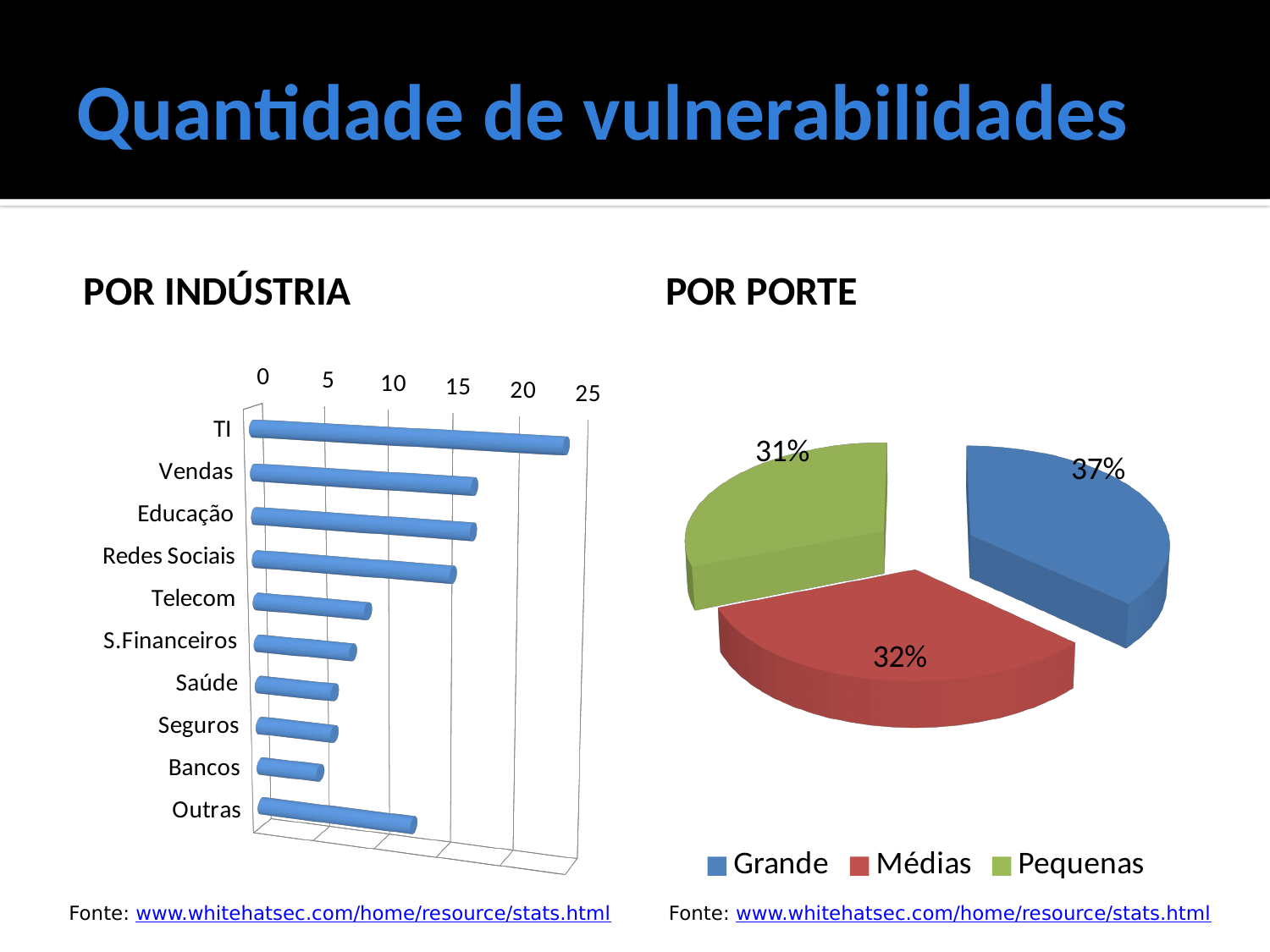

# Quantidade de vulnerabilidades
Por Indústria
Por porte

[unsupported chart]

[unsupported chart]

Fonte: www.whitehatsec.com/home/resource/stats.html
Fonte: www.whitehatsec.com/home/resource/stats.html